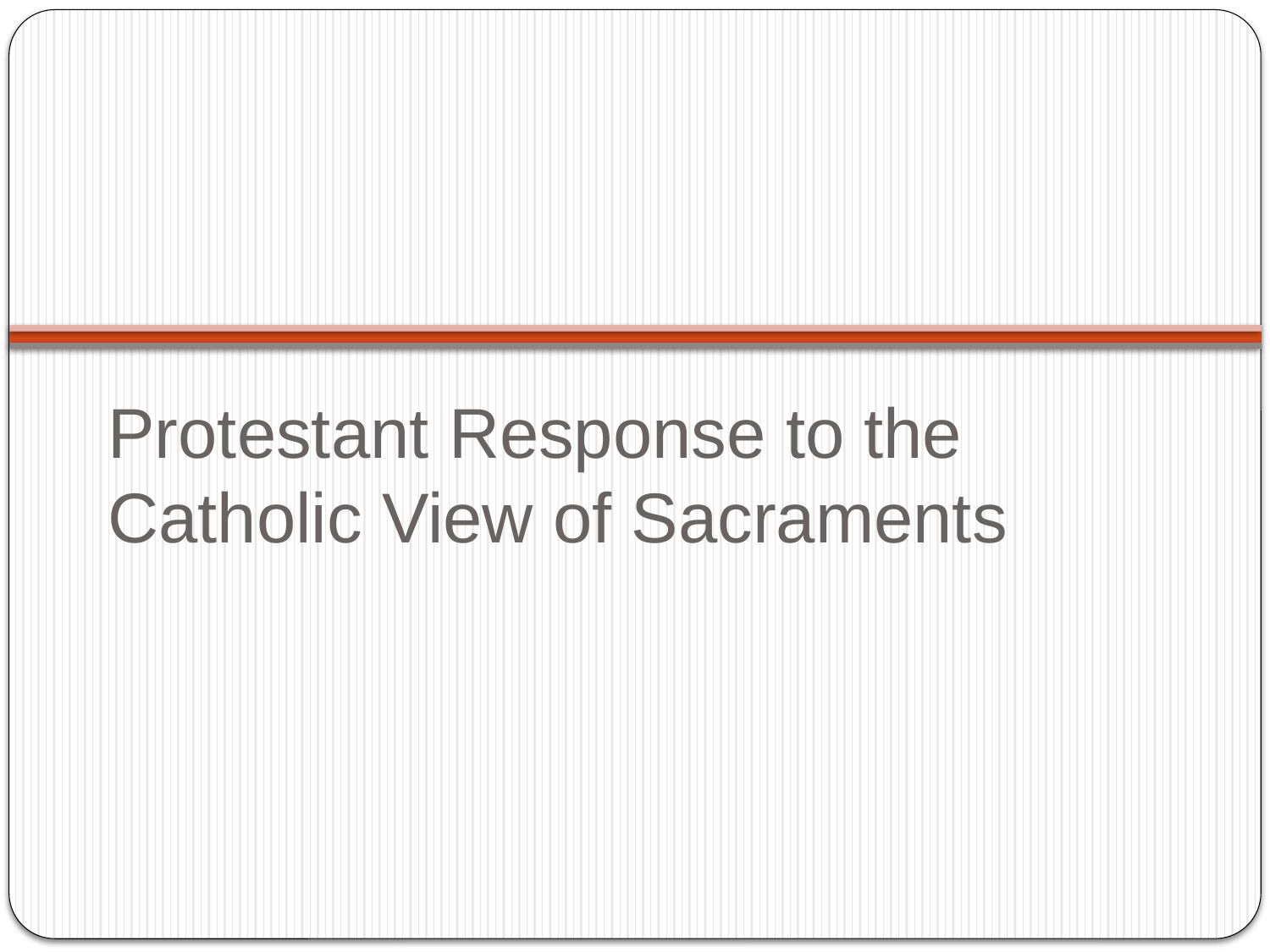

# Protestant Response to the Catholic View of Sacraments